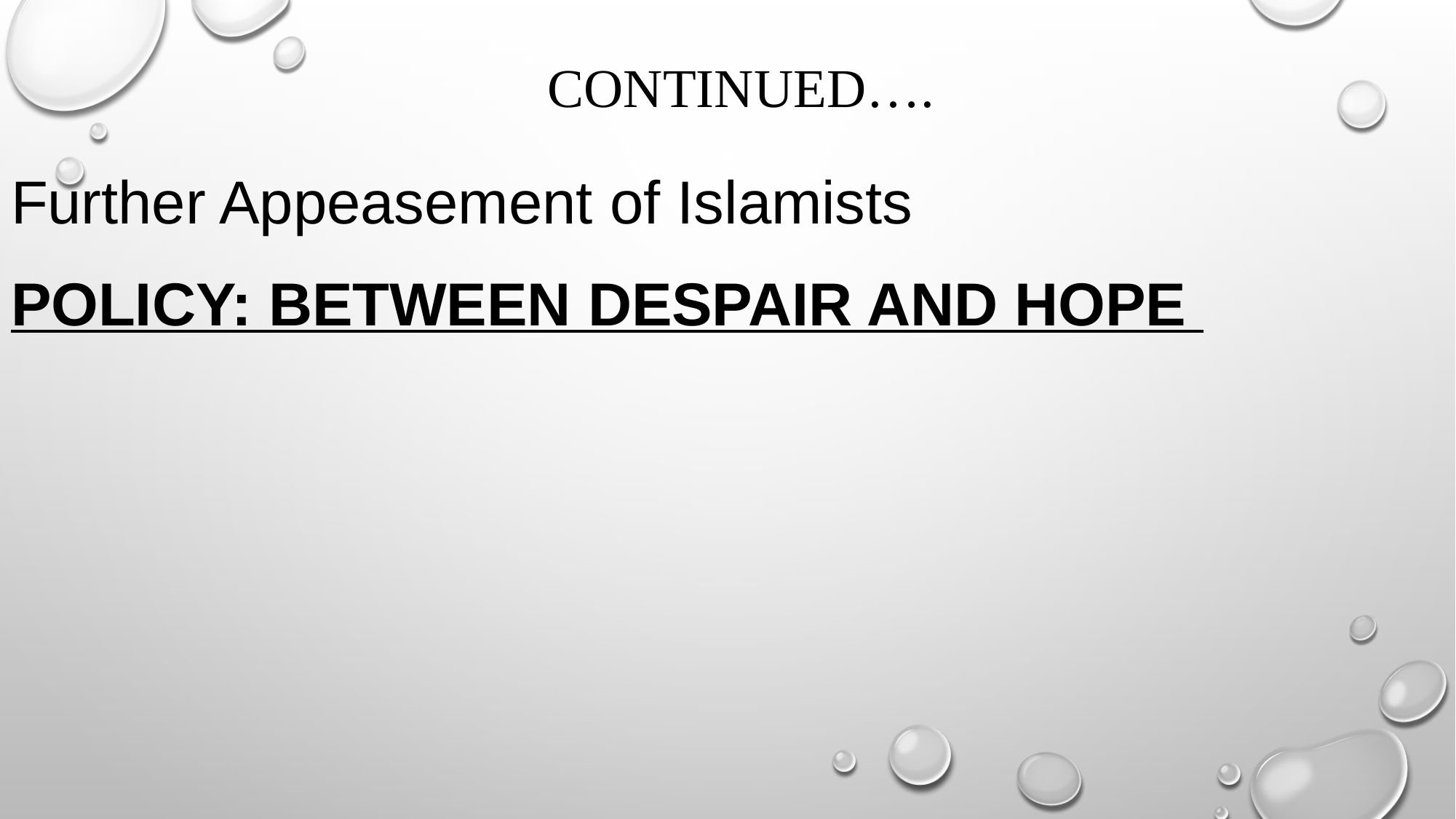

# continued….
Further Appeasement of Islamists
POLICY: BETWEEN DESPAIR AND HOPE